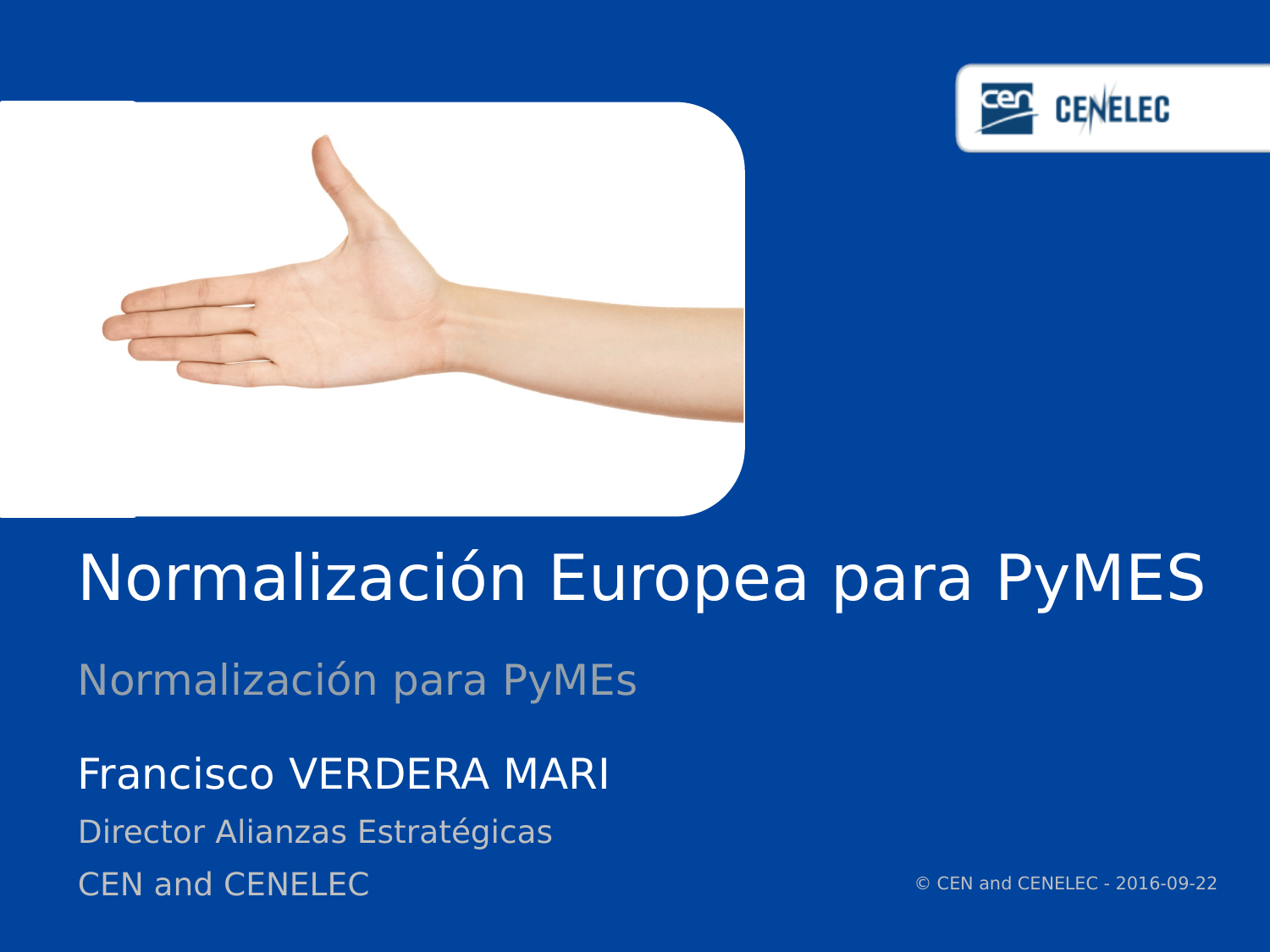

# Normalización Europea para PyMES
Normalización para PyMEs

Francisco VERDERA MARI
Director Alianzas Estratégicas
CEN and CENELEC

© CEN and CENELEC - 2016-09-22